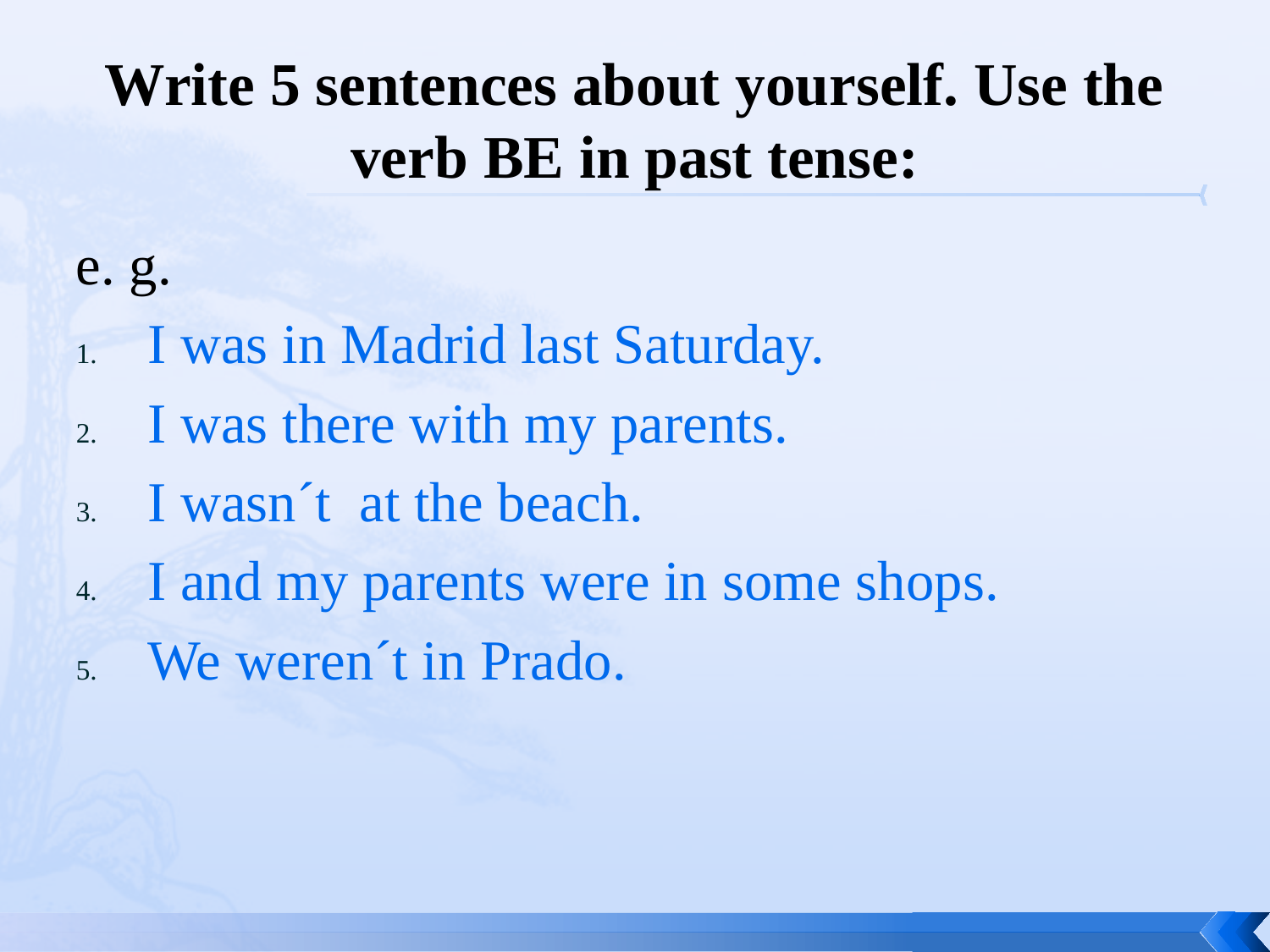

# Write 5 sentences about yourself. Use the verb BE in past tense:
e. g.
I was in Madrid last Saturday.
I was there with my parents.
I wasn´t  at the beach.
I and my parents were in some shops.
We weren´t in Prado.